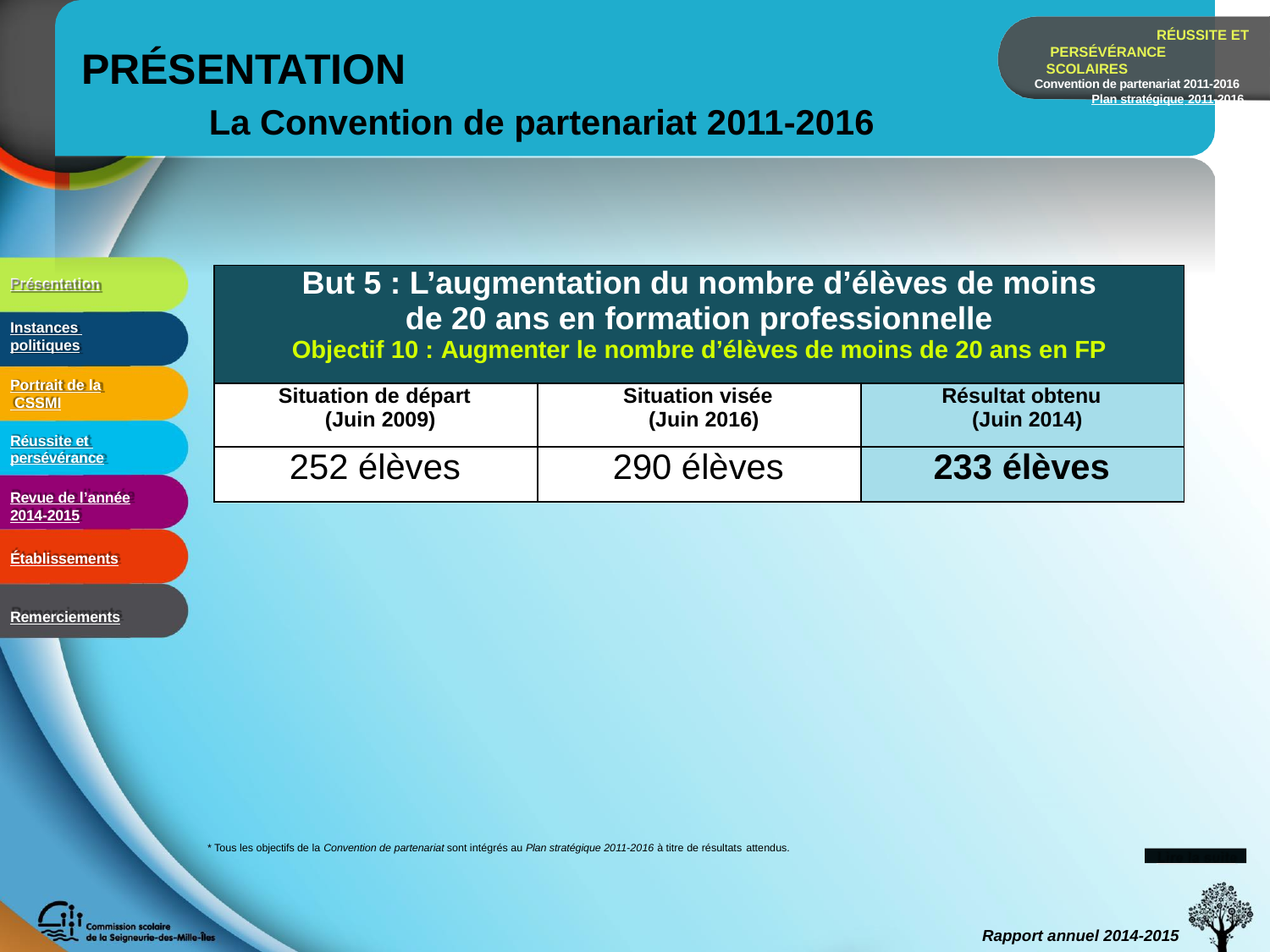

RÉUSSITE ET  PERSÉVÉRANCE SCOLAIRES
Convention de partenariat 2011-2016  Plan stratégique 2011-2016
# PRÉSENTATION
La Convention de partenariat 2011-2016

| But 5 : L’augmentation du nombre d’élèves de moins de 20 ans en formation professionnelle Objectif 10 : Augmenter le nombre d’élèves de moins de 20 ans en FP |  |  |
| --- | --- | --- |
| Situation de départ (Juin 2009) | Situation visée (Juin 2016) | Résultat obtenu (Juin 2014) |
| 252 élèves | 290 élèves | 233 élèves |

Présentation

Instances  politiques

Portrait de la  CSSMI

Réussite et  persévérance

Revue de l’année
2014-2015

Établissements

Remerciements

* Tous les objectifs de la Convention de partenariat sont intégrés au Plan stratégique 2011-2016 à titre de résultats attendus.

Lire la suite
Rapport annuel 2014-2015